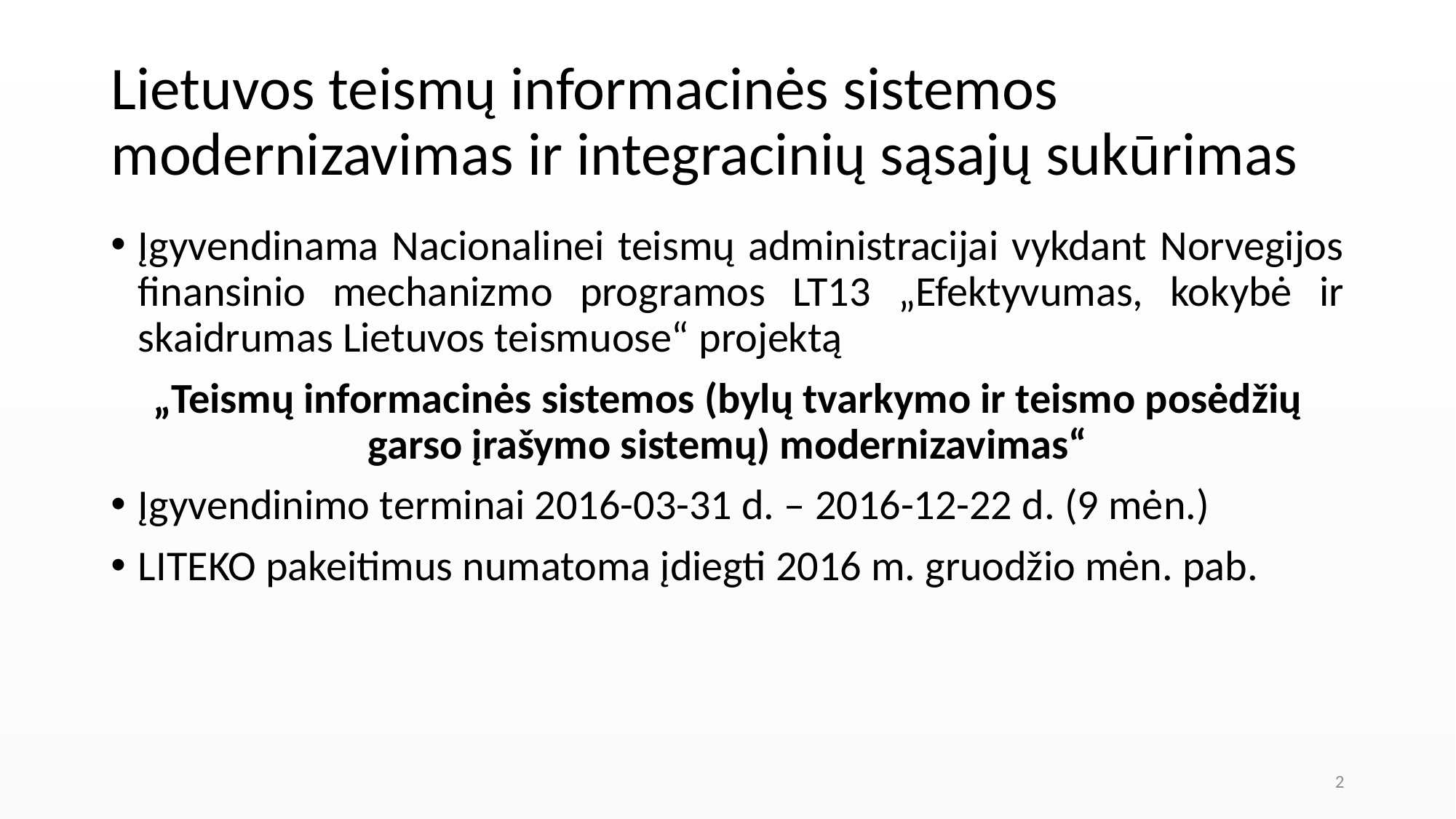

# Lietuvos teismų informacinės sistemos modernizavimas ir integracinių sąsajų sukūrimas
Įgyvendinama Nacionalinei teismų administracijai vykdant Norvegijos finansinio mechanizmo programos LT13 „Efektyvumas, kokybė ir skaidrumas Lietuvos teismuose“ projektą
„Teismų informacinės sistemos (bylų tvarkymo ir teismo posėdžių garso įrašymo sistemų) modernizavimas“
Įgyvendinimo terminai 2016-03-31 d. – 2016-12-22 d. (9 mėn.)
LITEKO pakeitimus numatoma įdiegti 2016 m. gruodžio mėn. pab.

2